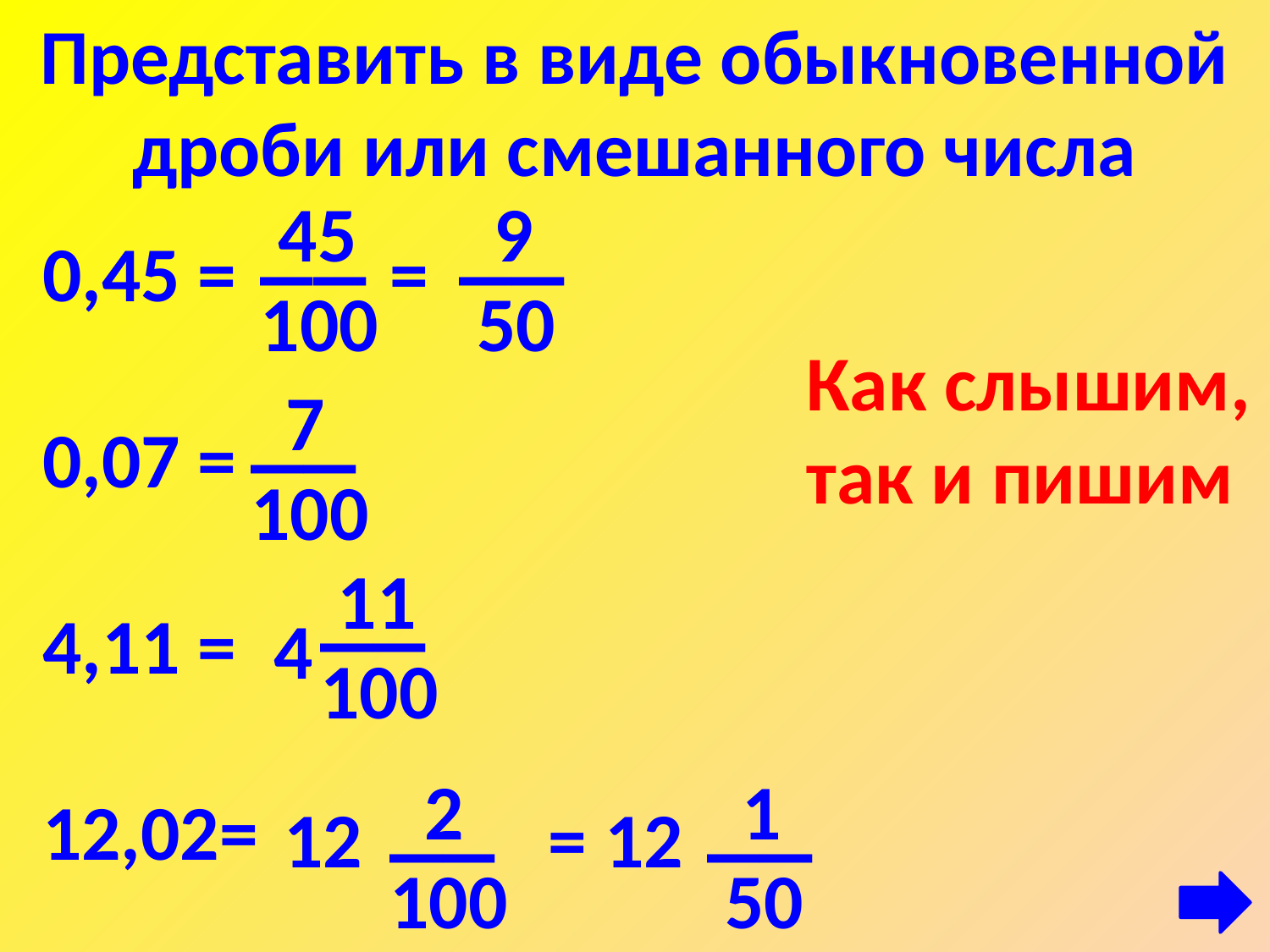

Представить в виде обыкновенной дроби или смешанного числа
__
 45
100
__
  9
 50
0,45 =

0,07 =

4,11 =

12,02=
=
Как слышим, так и пишим
__
  7
100
__
 11
100
   4
__
  2
100
__
  1
 50
   12
= 12